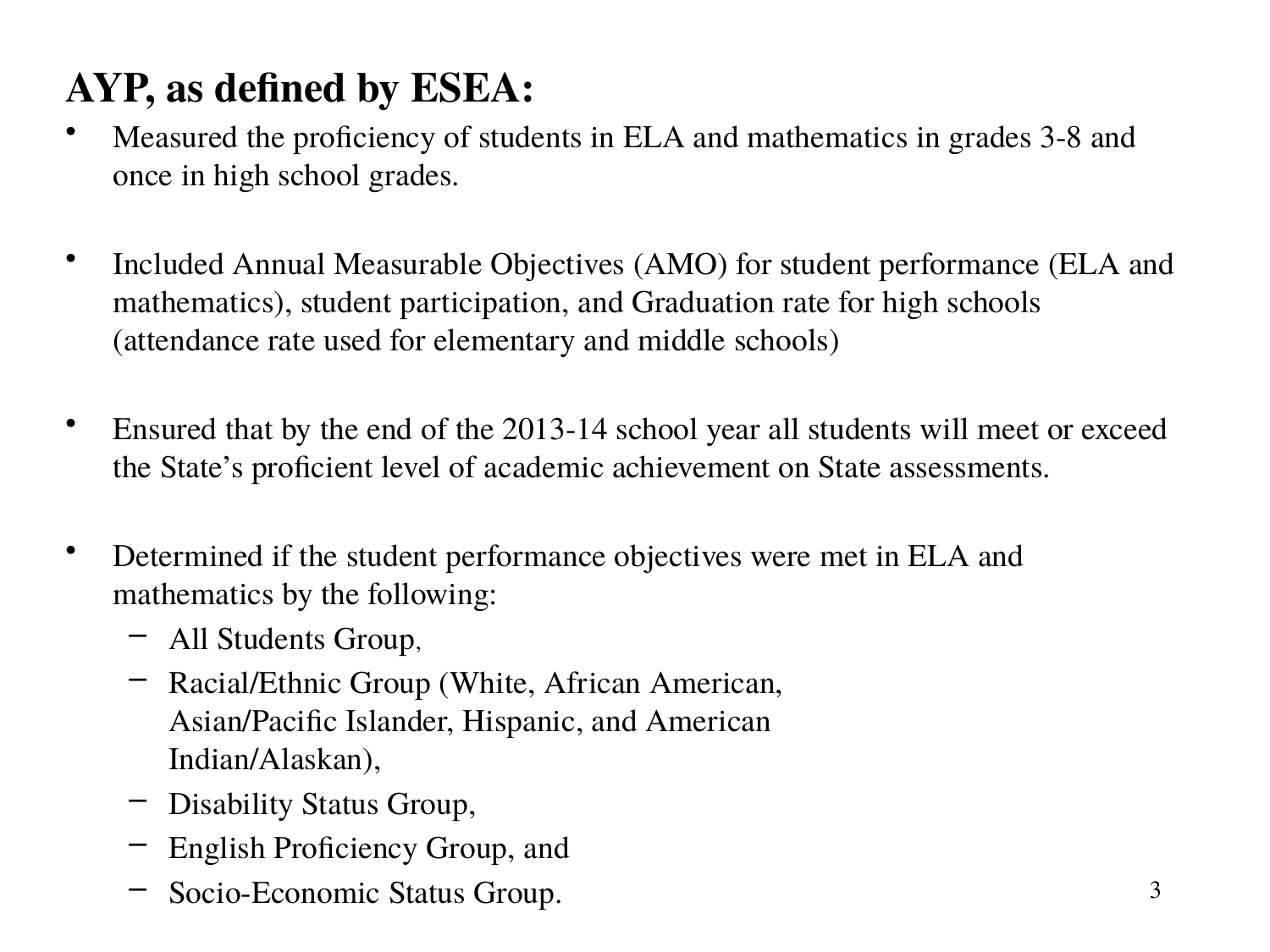

AYP, as defined by ESEA:
Measured the proficiency of students in ELA and mathematics in grades 3-8 and once in high school grades.

Included Annual Measurable Objectives (AMO) for student performance (ELA and mathematics), student participation, and Graduation rate for high schools (attendance rate used for elementary and middle schools)

Ensured that by the end of the 2013-14 school year all students will meet or exceed the State’s proficient level of academic achievement on State assessments.

Determined if the student performance objectives were met in ELA and mathematics by the following:
All Students Group,
Racial/Ethnic Group (White, African American, 	 	 	Asian/Pacific Islander, Hispanic, and American  	 	 	Indian/Alaskan),
Disability Status Group,
English Proficiency Group, and
Socio-Economic Status Group.

3